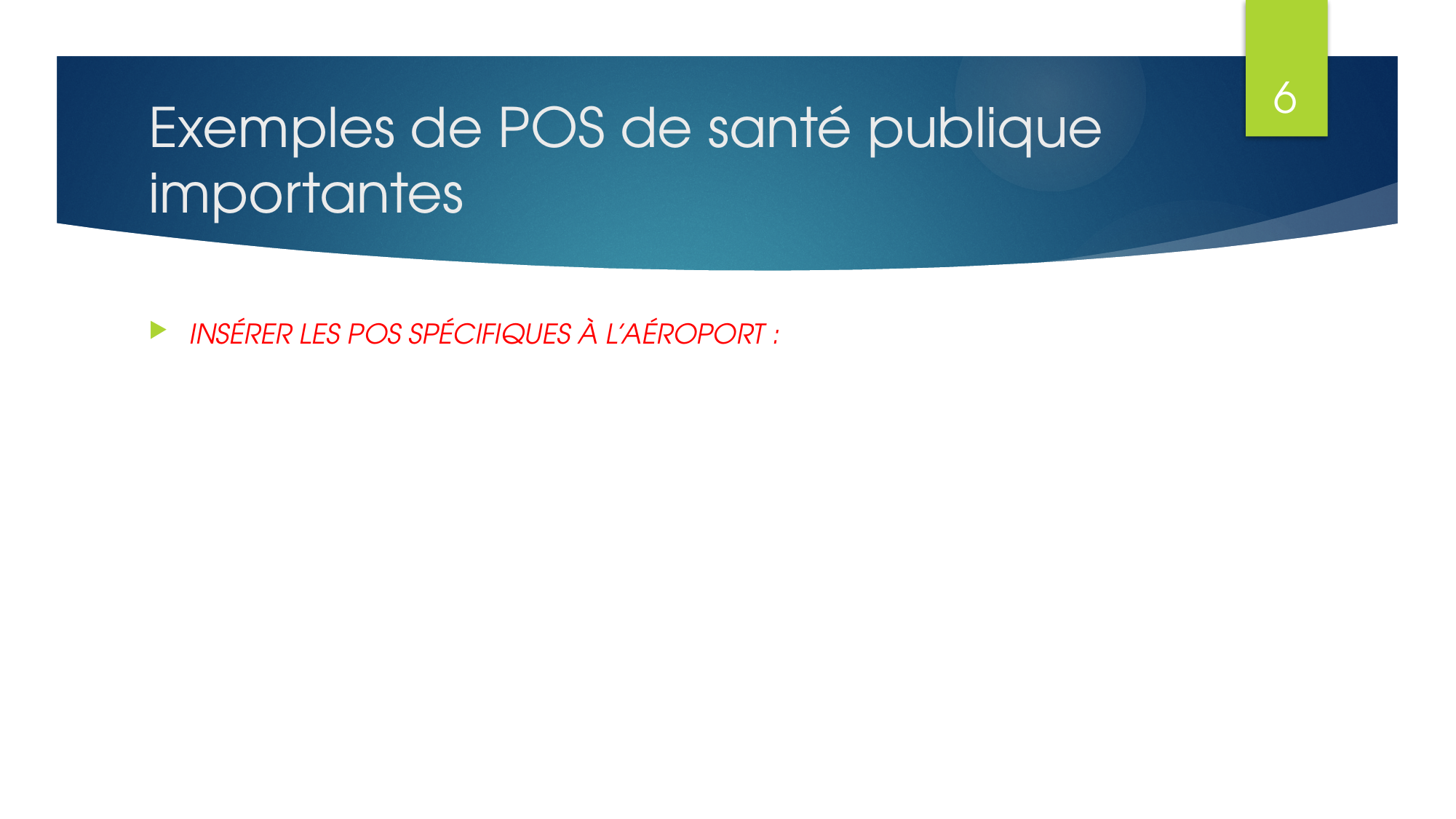

6
# Exemples de POS de santé publique importantes
INSÉRER LES POS SPÉCIFIQUES À L’AÉROPORT :